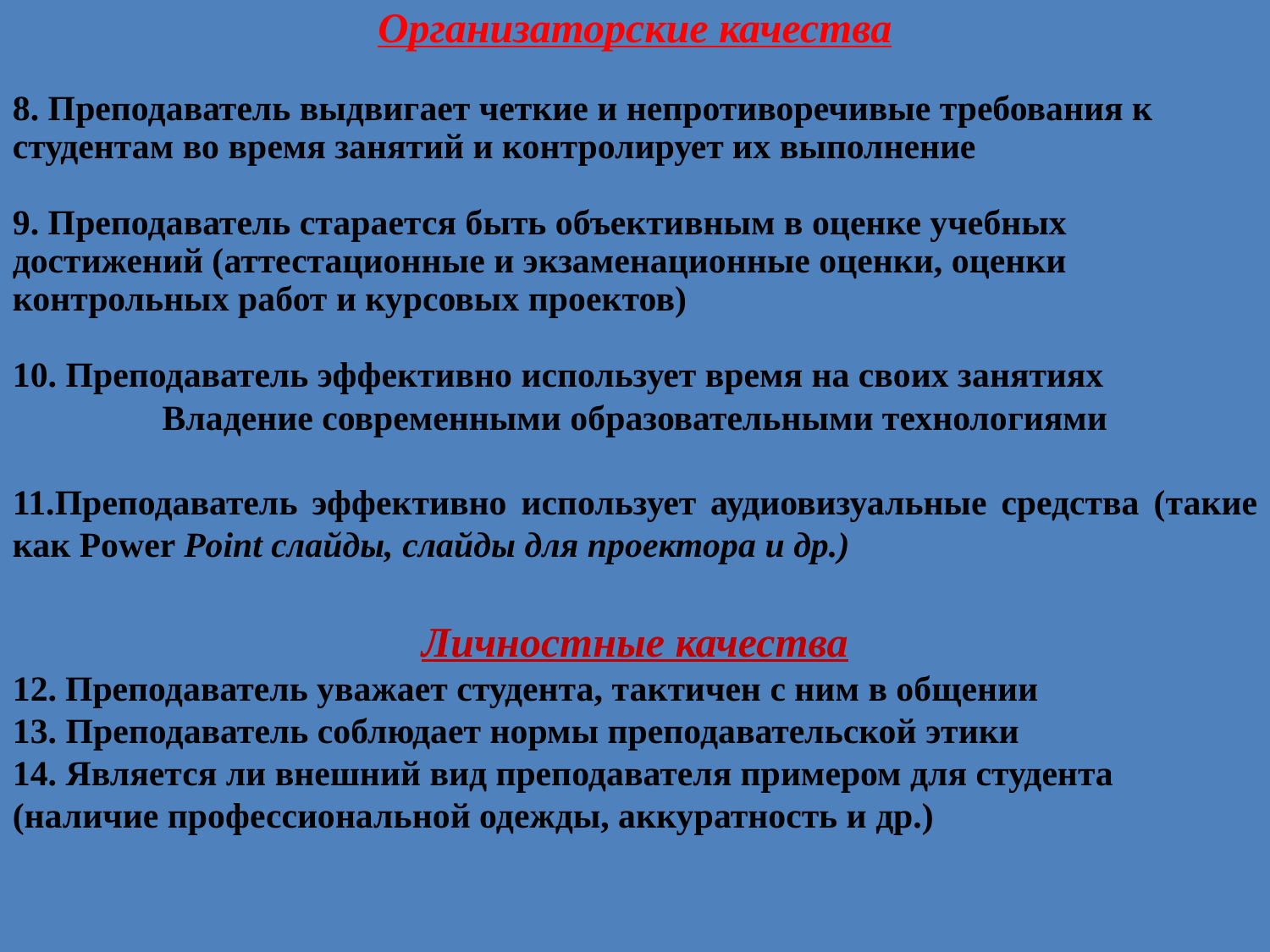

Организаторские качества

8. Преподаватель выдвигает четкие и непротиворечивые требования к студентам во время занятий и контролирует их выполнение

9. Преподаватель старается быть объективным в оценке учебных достижений (аттестационные и экзаменационные оценки, оценки контрольных работ и курсовых проектов)

10. Преподаватель эффективно использует время на своих занятиях
Владение современными образовательными технологиями

11.Преподаватель эффективно использует аудиовизуальные средства (такие как Power Point слайды, слайды для проектора и др.)

Личностные качества
12. Преподаватель уважает студента, тактичен с ним в общении
13. Преподаватель соблюдает нормы преподавательской этики
14. Является ли внешний вид преподавателя примером для студента (наличие профессиональной одежды, аккуратность и др.)